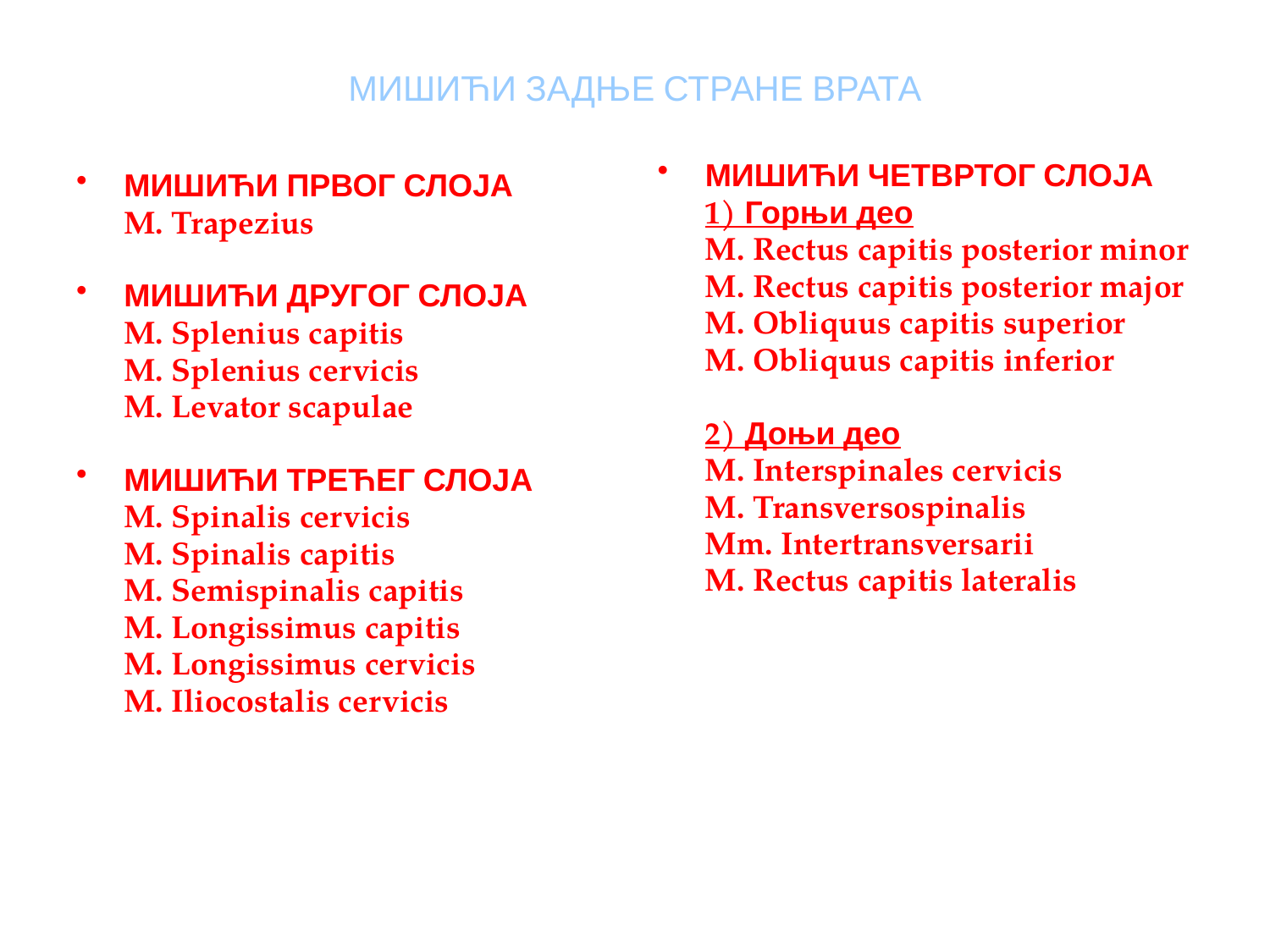

МИШИЋИ ЗАДЊЕ СТРАНЕ ВРАТА
МИШИЋИ ЧЕТВРТОГ СЛОЈА
	1) Горњи део
	M. Rectus capitis posterior minor
	M. Rectus capitis posterior major
	M. Obliquus capitis superior
	M. Obliquus capitis inferior

	2) Доњи део
	M. Interspinales cervicis
	M. Transversospinalis
	Mm. Intertransversarii
	M. Rectus capitis lateralis
МИШИЋИ ПРВОГ СЛОЈА
	M. Trapezius

МИШИЋИ ДРУГОГ СЛОЈА
	M. Splenius capitis
	M. Splenius cervicis
	M. Levator scapulae

МИШИЋИ ТРЕЋЕГ СЛОЈА
	M. Spinalis cervicis
	M. Spinalis capitis
	M. Semispinalis capitis
	M. Longissimus capitis
	M. Longissimus cervicis
	M. Iliocostalis cervicis